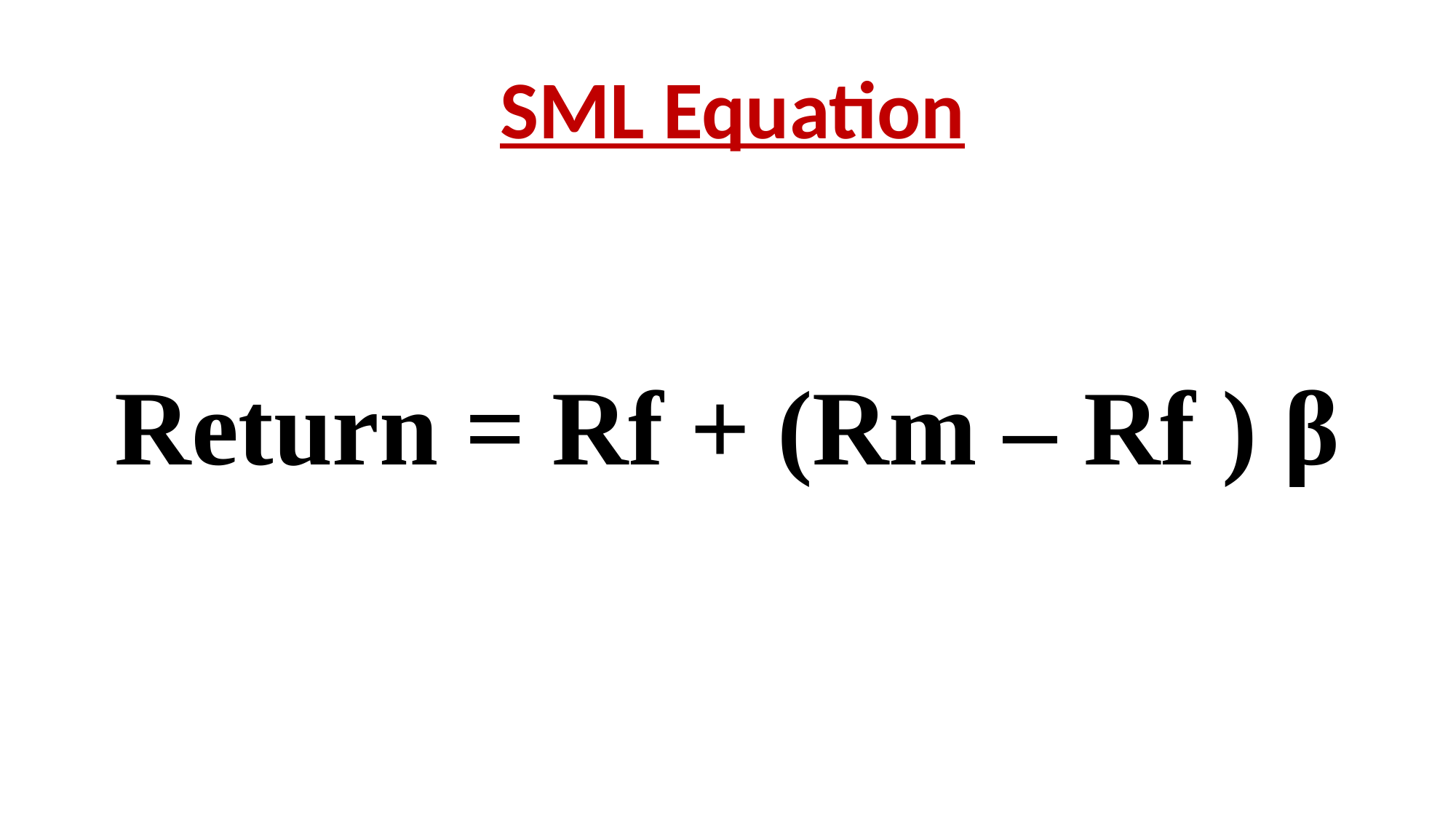

SML Equation
Return = Rf + (Rm – Rf ) β